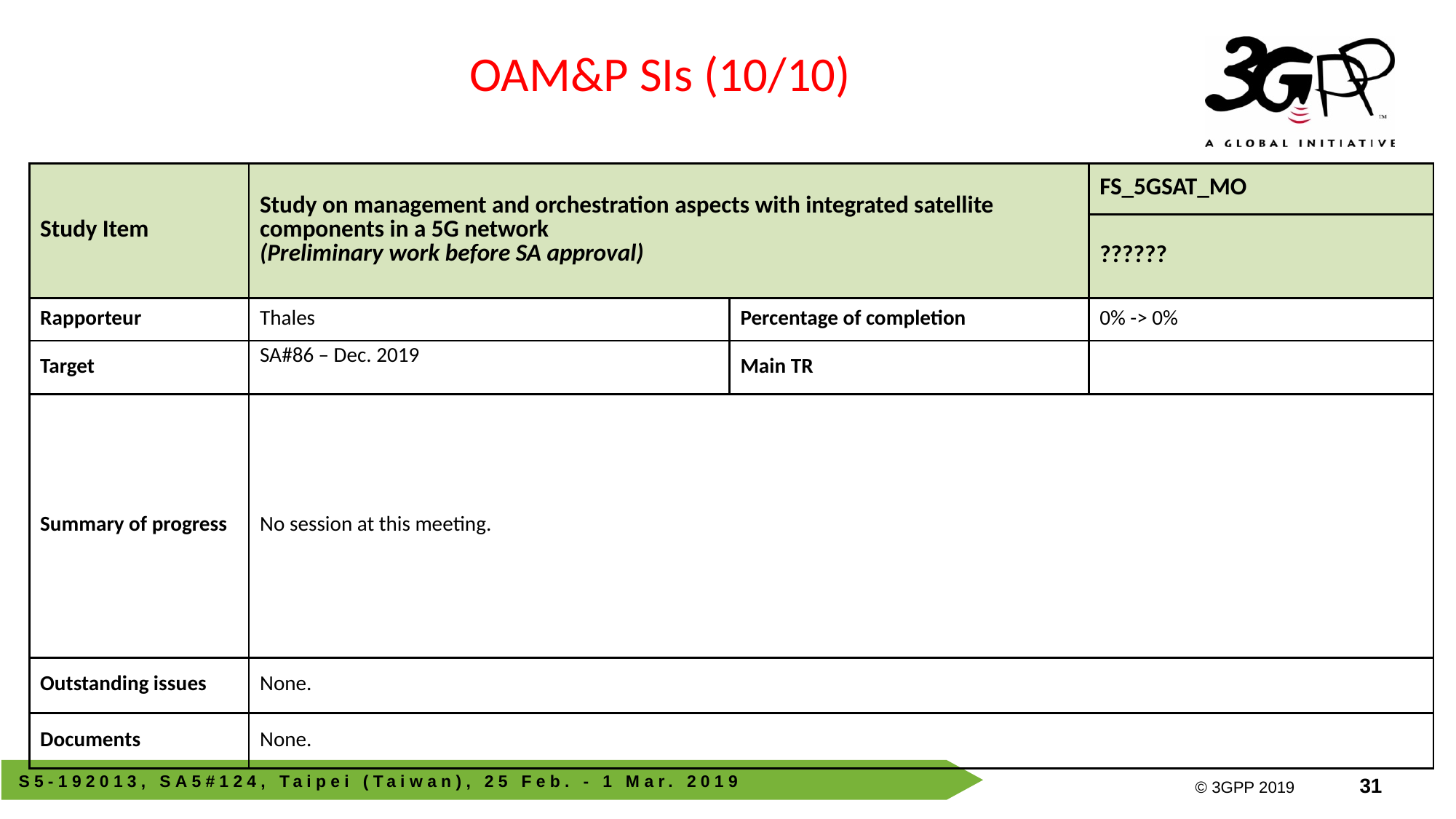

OAM&P SIs (10/10)
| Study Item | Study on management and orchestration aspects with integrated satellite components in a 5G network (Preliminary work before SA approval) |  | FS\_5GSAT\_MO |
| --- | --- | --- | --- |
|  |  |  | ?????? |
| Rapporteur | Thales | Percentage of completion | 0% -> 0% |
| Target | SA#86 – Dec. 2019 | Main TR |  |
| Summary of progress | No session at this meeting. |  |  |
| Outstanding issues | None. |  |  |
| Documents | None. |  |  |